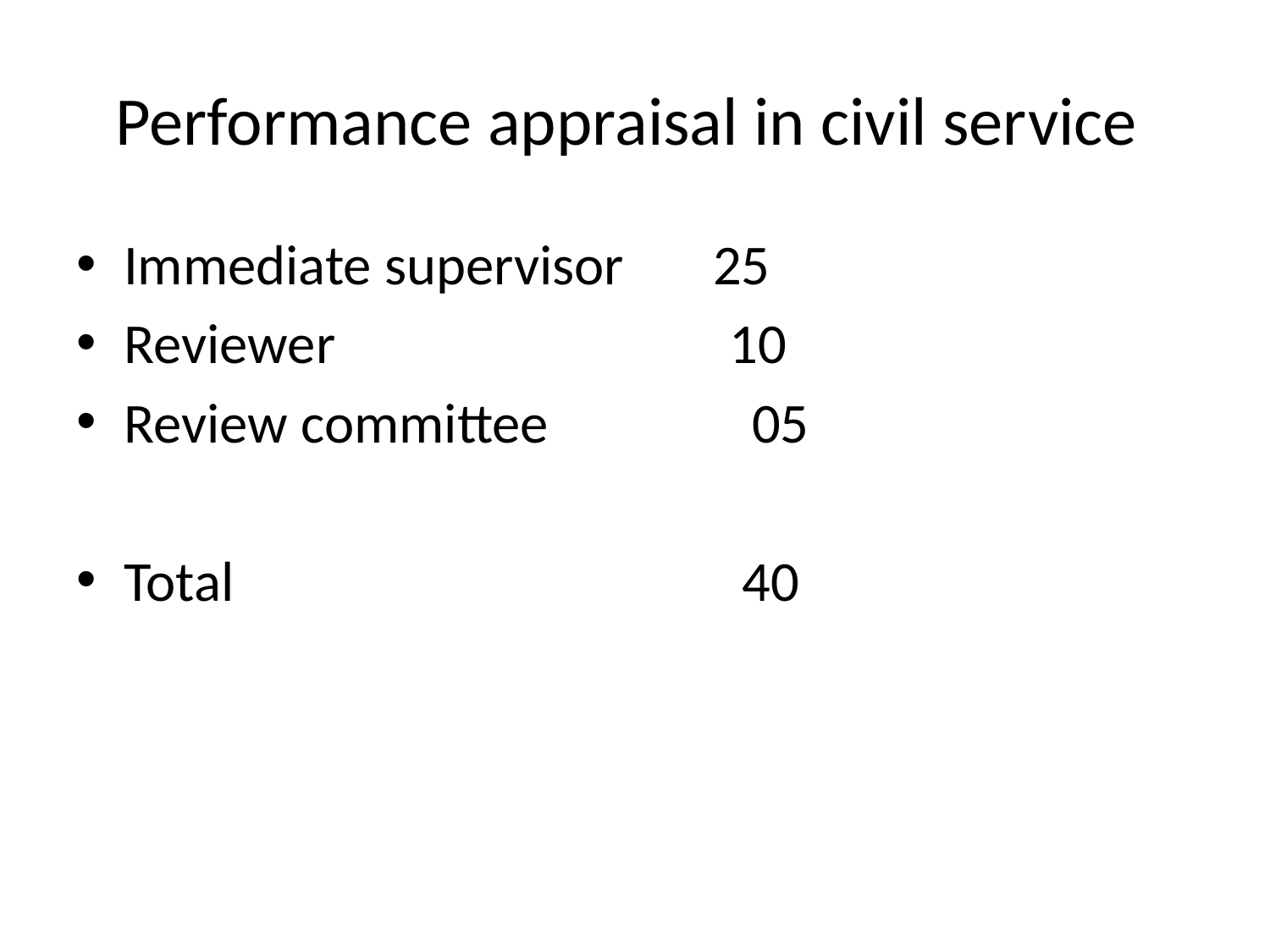

# Performance appraisal in civil service
Immediate supervisor       25
Reviewer                               10
Review committee                05

Total                                        40